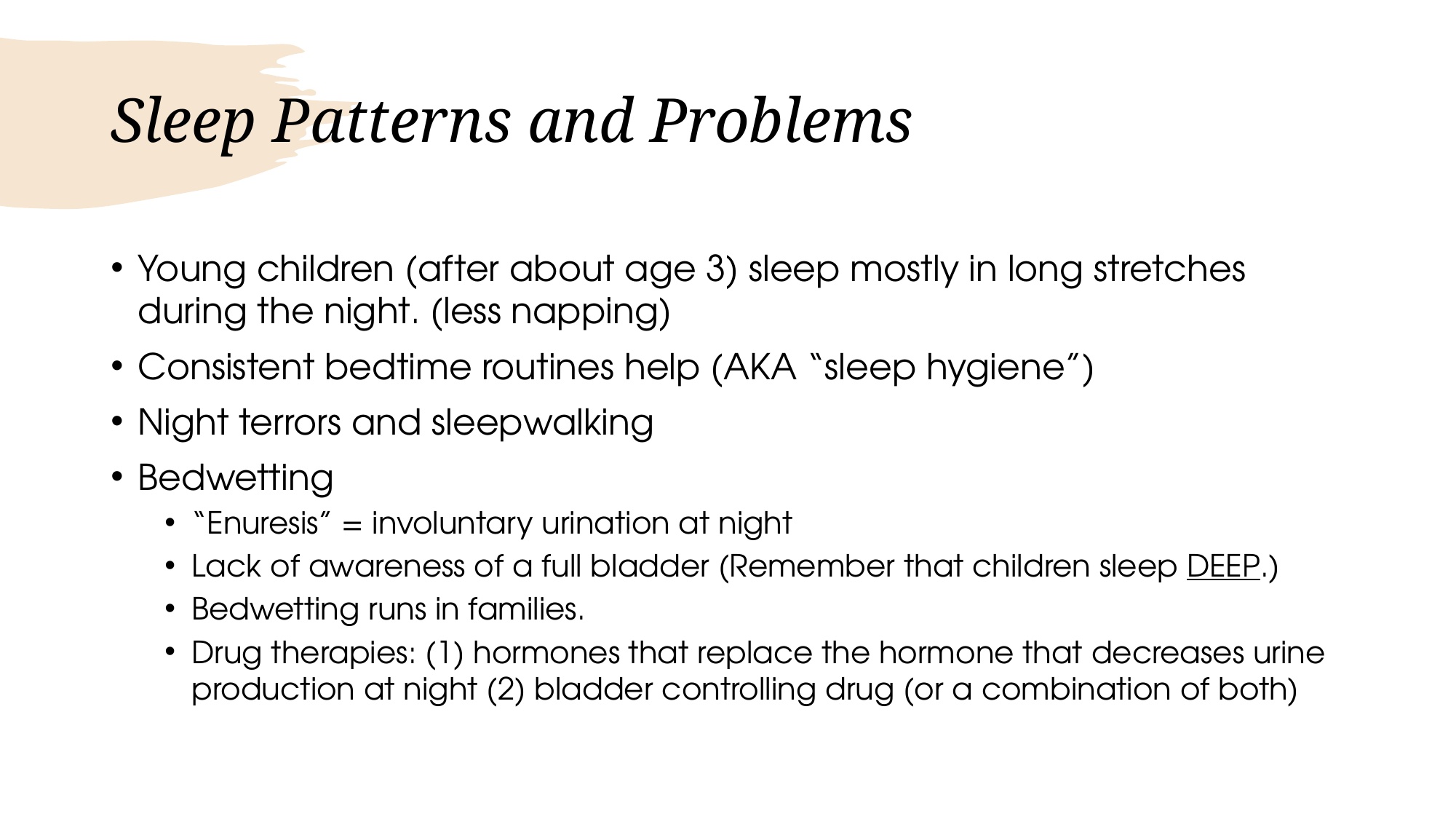

# Sleep Patterns and Problems
Young children (after about age 3) sleep mostly in long stretches during the night. (less napping)
Consistent bedtime routines help (AKA “sleep hygiene”)
Night terrors and sleepwalking
Bedwetting
“Enuresis” = involuntary urination at night
Lack of awareness of a full bladder (Remember that children sleep DEEP.)
Bedwetting runs in families.
Drug therapies: (1) hormones that replace the hormone that decreases urine production at night (2) bladder controlling drug (or a combination of both)